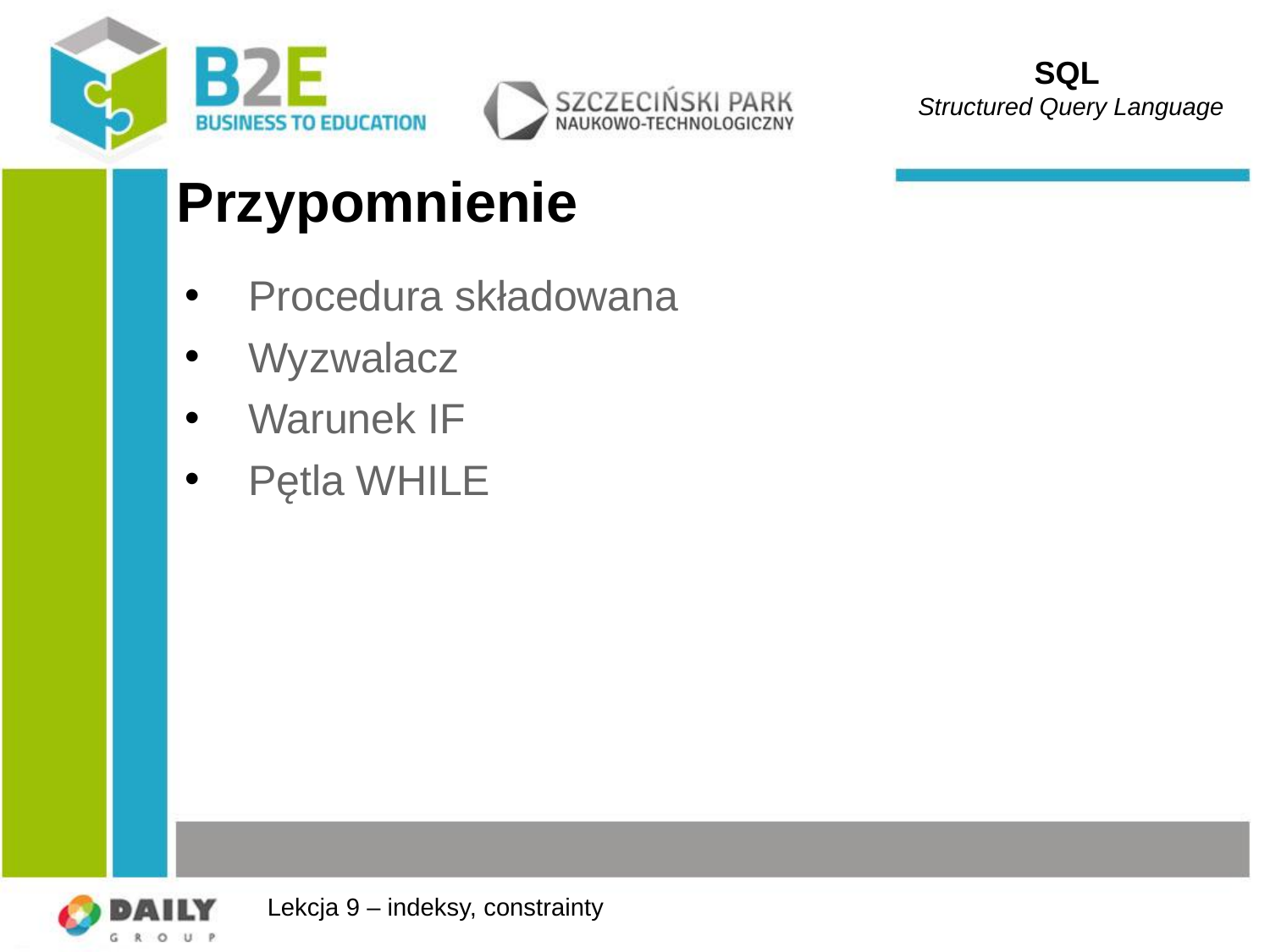

SQL
Structured Query Language
# Przypomnienie
Procedura składowana
Wyzwalacz
Warunek IF
Pętla WHILE
Lekcja 9 – indeksy, constrainty